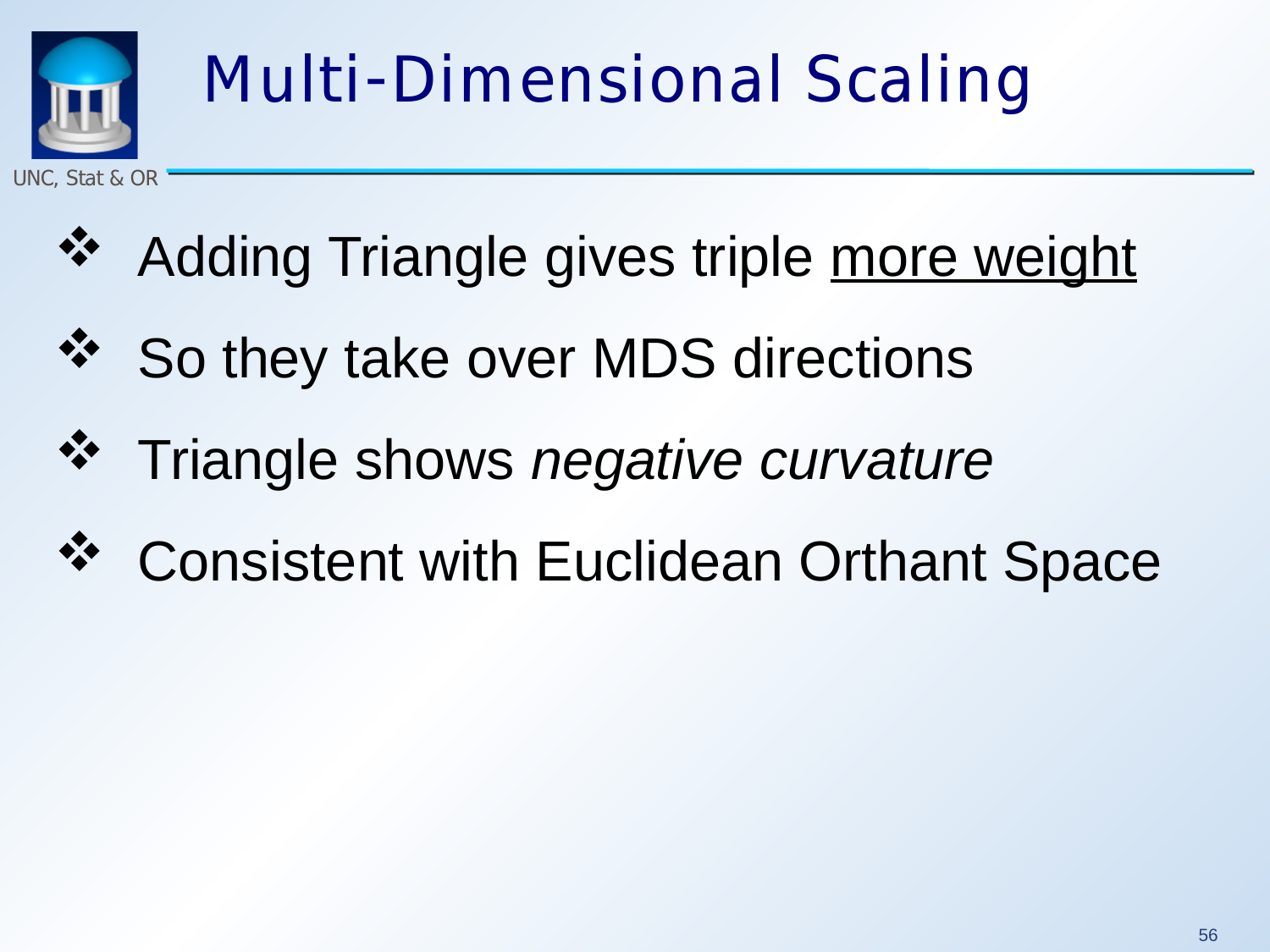

# Multi-Dimensional Scaling
  Adding Triangle gives triple more weight
  So they take over MDS directions
  Triangle shows negative curvature
  Consistent with Euclidean Orthant Space